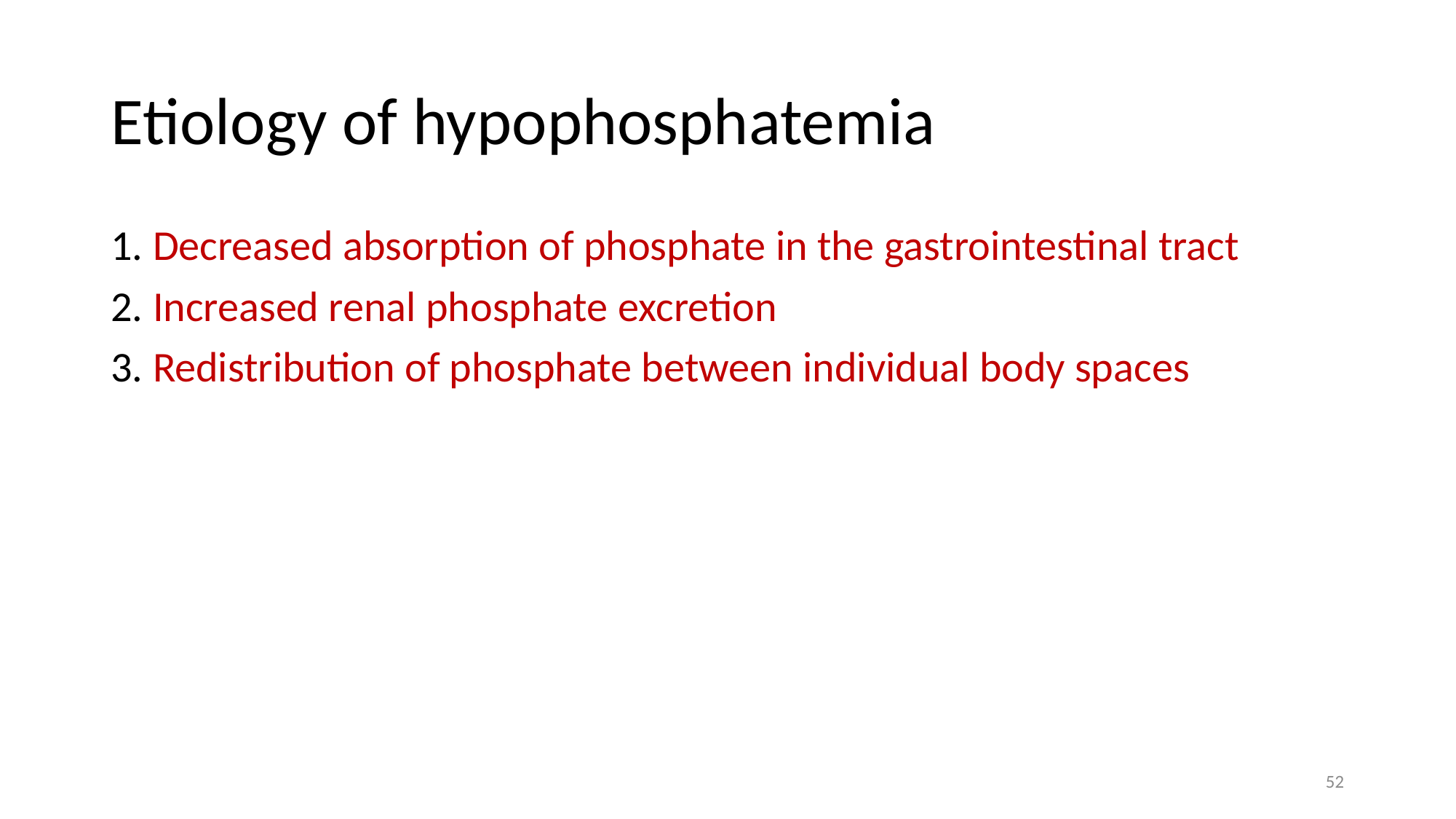

# Etiology of hypophosphatemia
1. Decreased absorption of phosphate in the gastrointestinal tract
2. Increased renal phosphate excretion
3. Redistribution of phosphate between individual body spaces

52